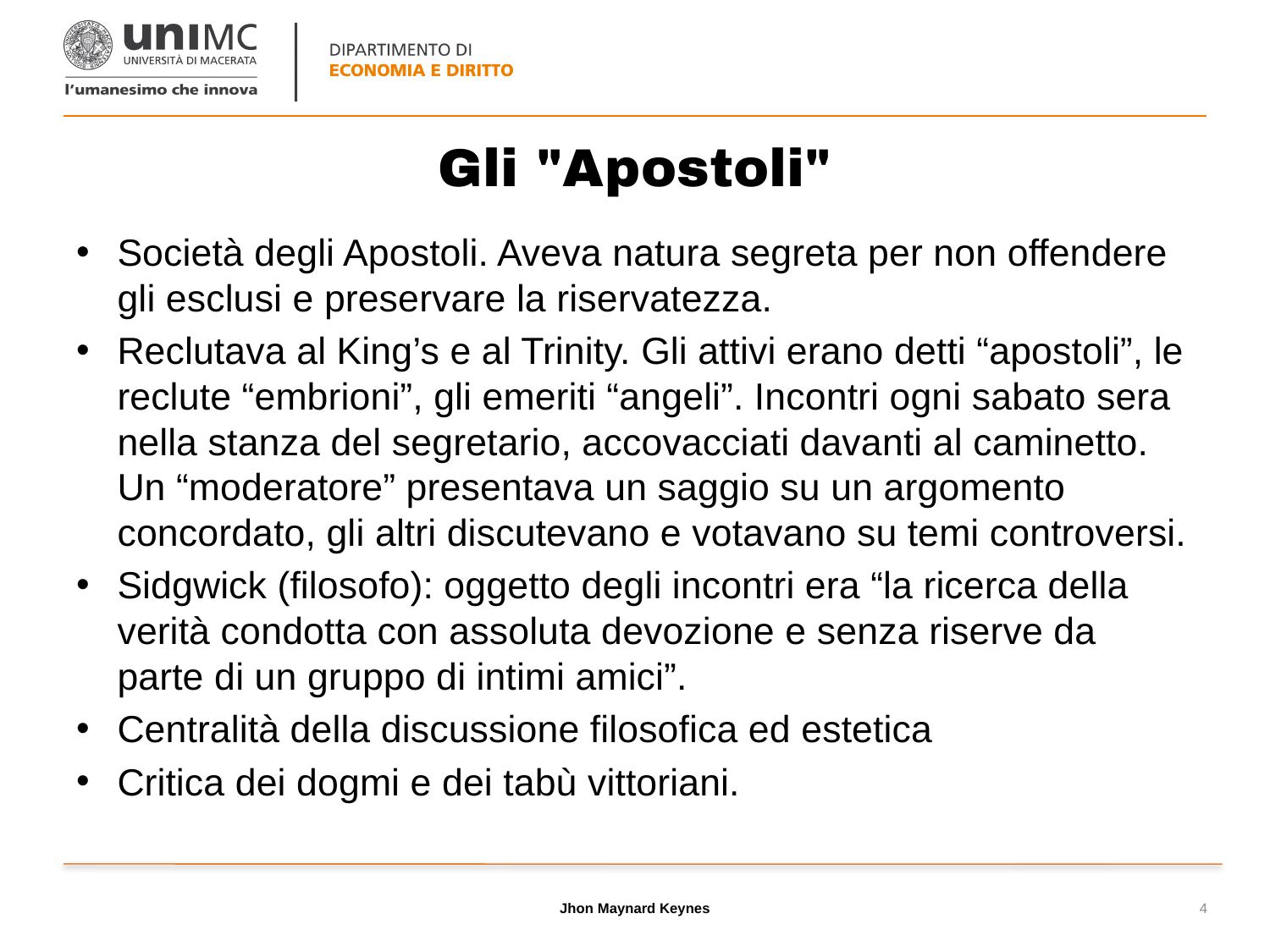

# Gli "Apostoli"
Società degli Apostoli. Aveva natura segreta per non offendere gli esclusi e preservare la riservatezza.
Reclutava al King’s e al Trinity. Gli attivi erano detti “apostoli”, le reclute “embrioni”, gli emeriti “angeli”. Incontri ogni sabato sera nella stanza del segretario, accovacciati davanti al caminetto. Un “moderatore” presentava un saggio su un argomento concordato, gli altri discutevano e votavano su temi controversi.
Sidgwick (filosofo): oggetto degli incontri era “la ricerca della verità condotta con assoluta devozione e senza riserve da parte di un gruppo di intimi amici”.
Centralità della discussione filosofica ed estetica
Critica dei dogmi e dei tabù vittoriani.

Jhon Maynard Keynes
4